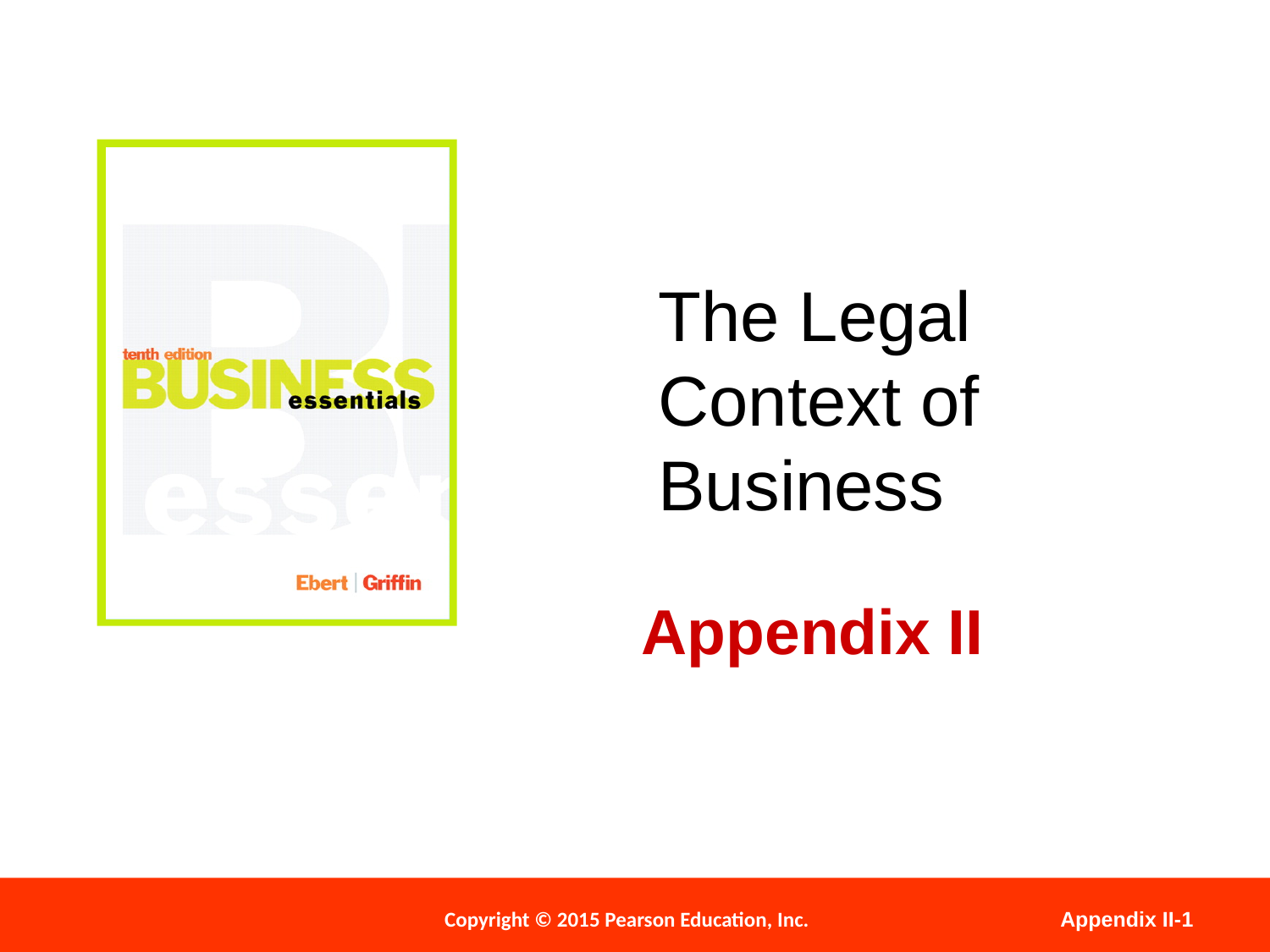

# The Legal Context of Business
Appendix II